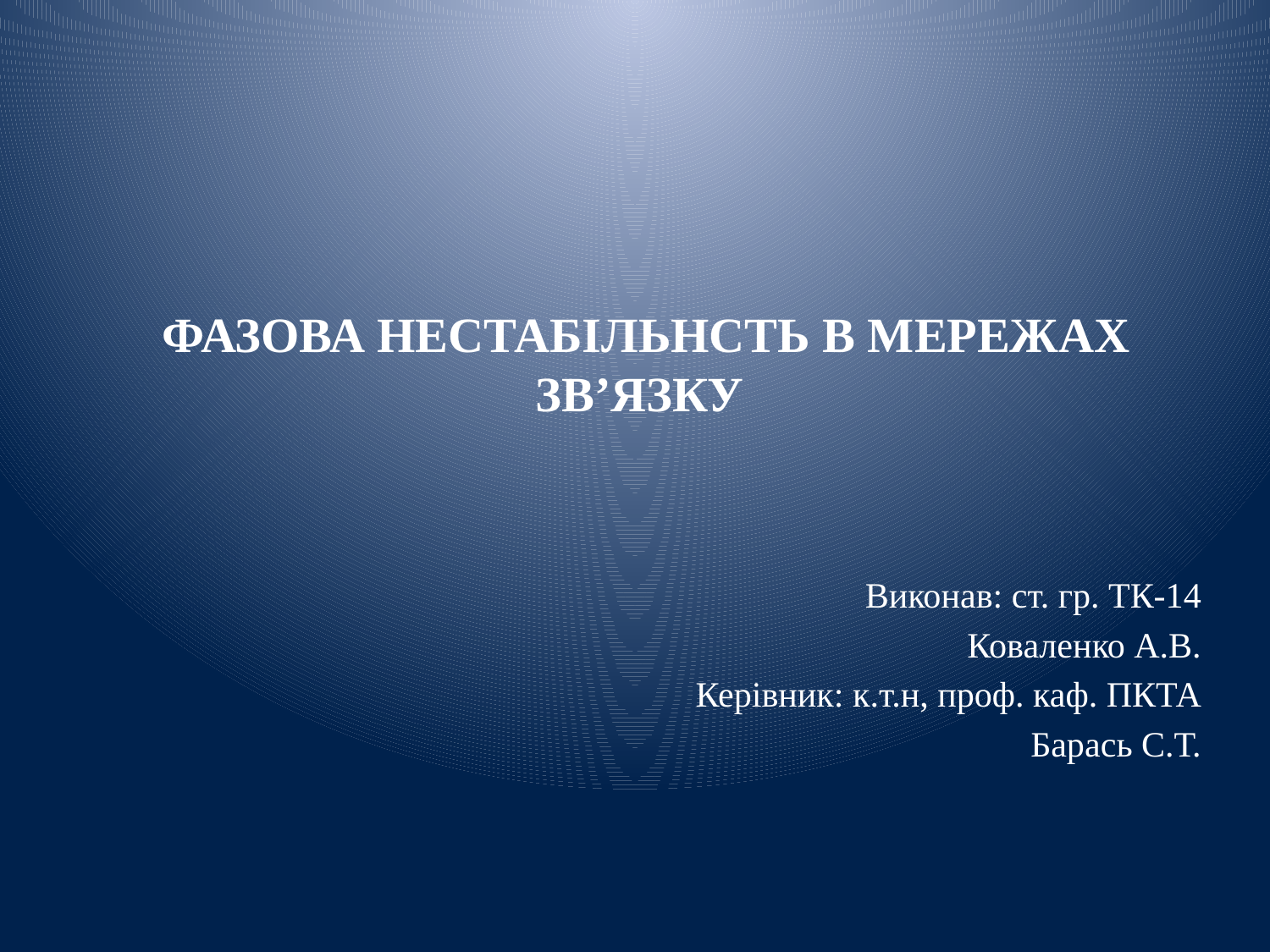

# ФАЗОВА НЕСТАБІЛЬНСТЬ В МЕРЕЖАХ ЗВ’ЯЗКУ
	Виконав: ст. гр. ТК-14
Коваленко А.В.
Керівник: к.т.н, проф. каф. ПКТА
Барась С.Т.